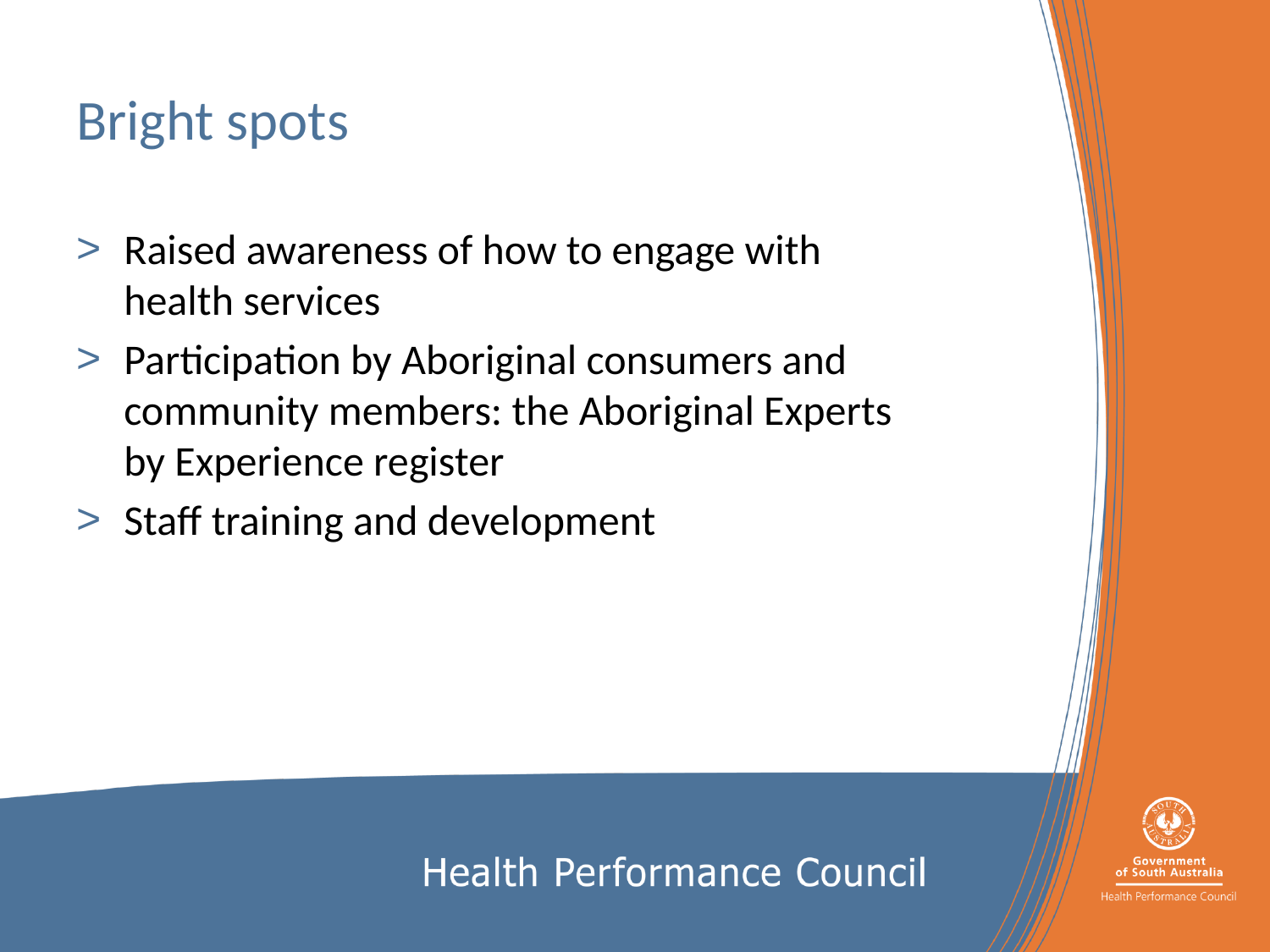

# Bright spots
Raised awareness of how to engage with health services
Participation by Aboriginal consumers and community members: the Aboriginal Experts by Experience register
Staff training and development